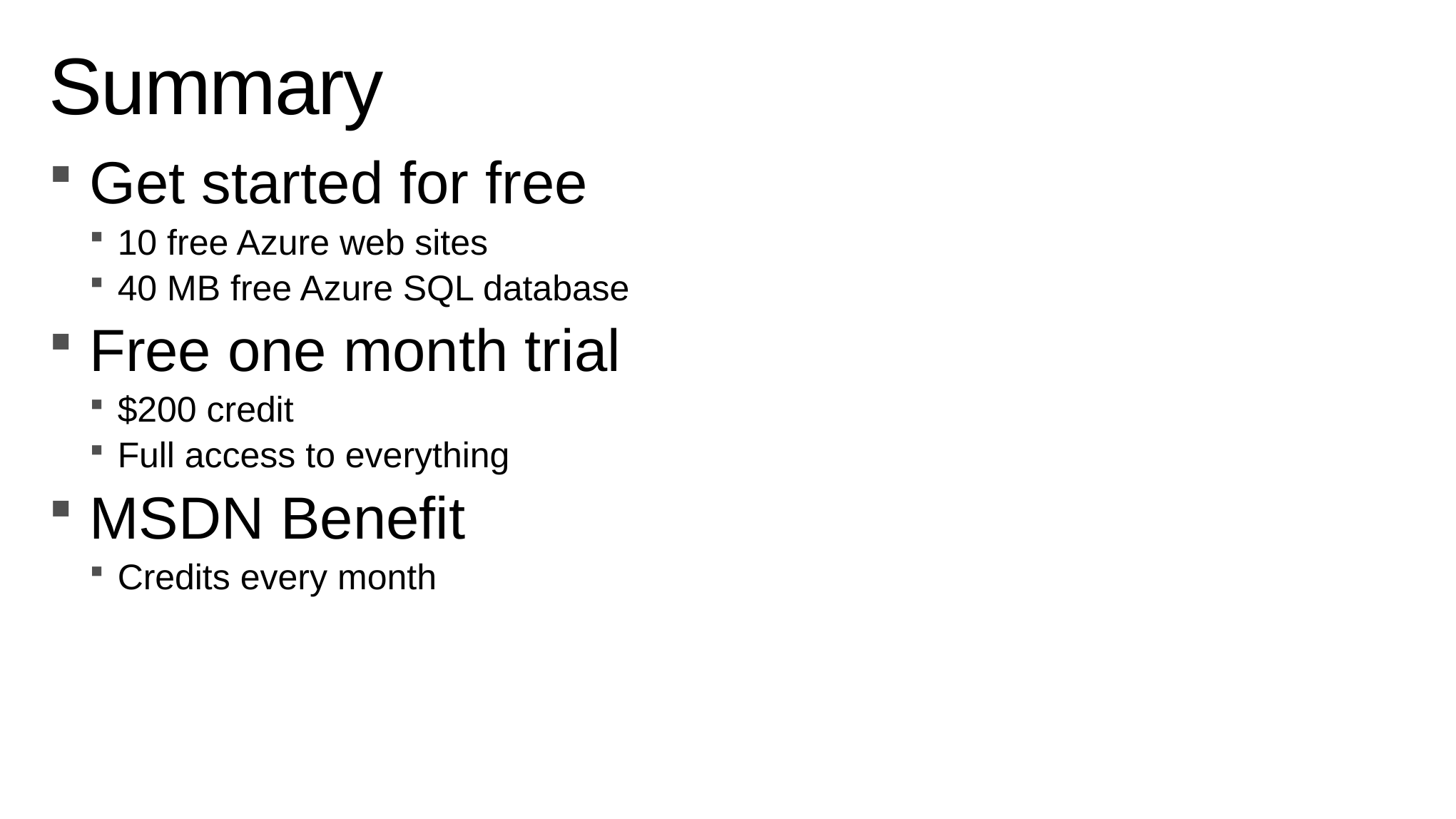

# Summary
Get started for free
10 free Azure web sites
40 MB free Azure SQL database
Free one month trial
$200 credit
Full access to everything
MSDN Benefit
Credits every month